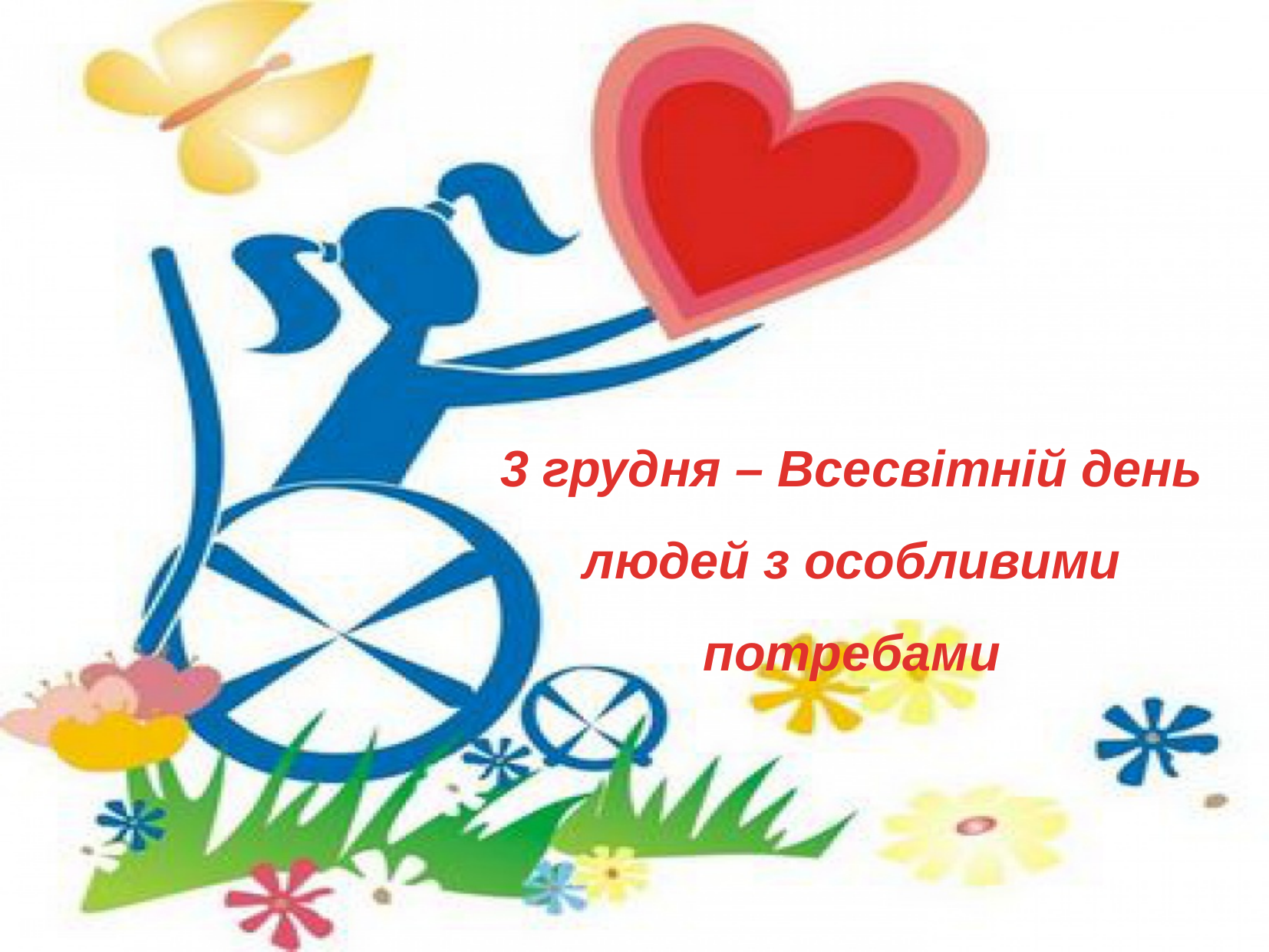

3 грудня – Всесвітній день
людей з особливими потребами